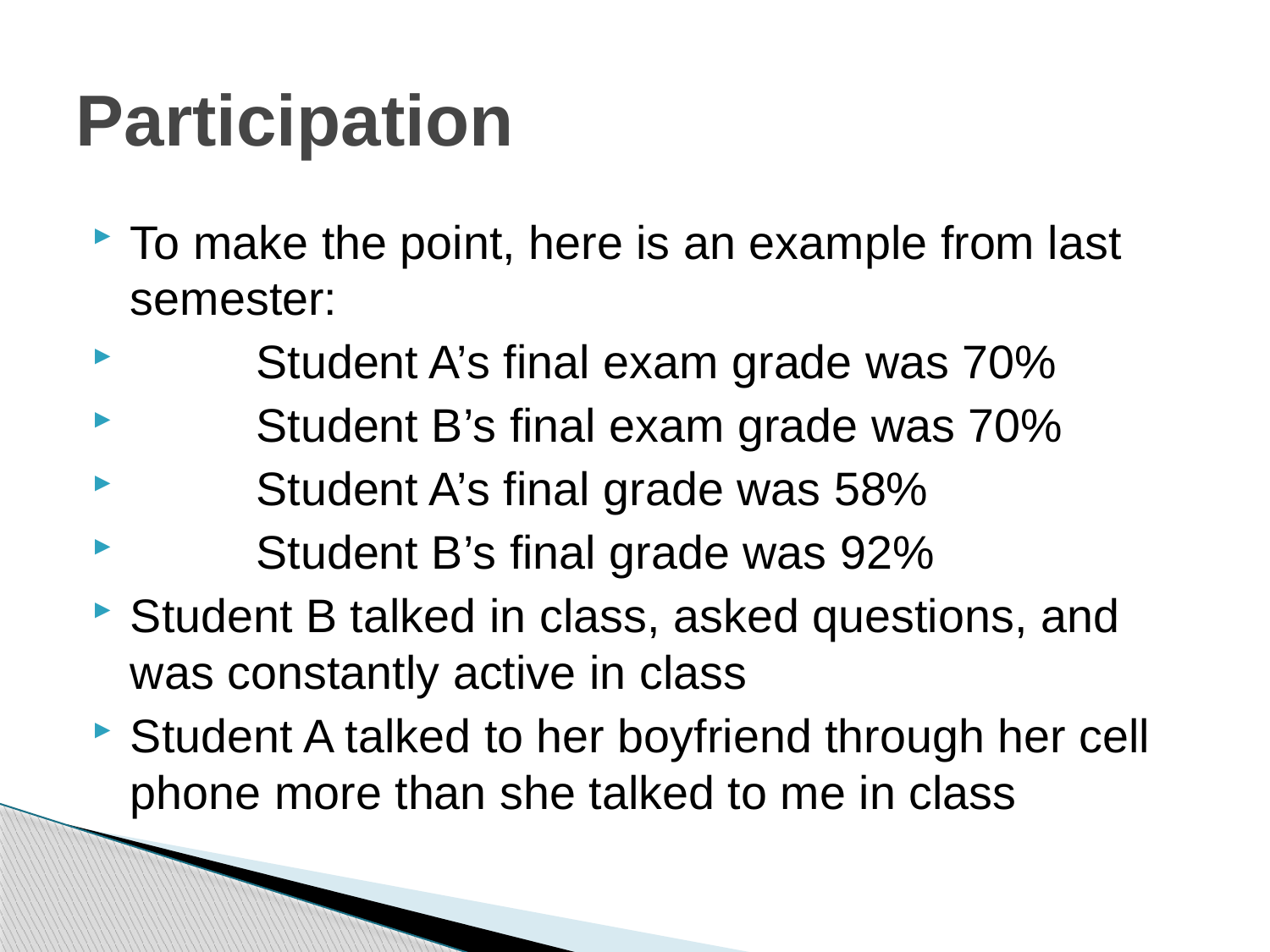

# Participation
To make the point, here is an example from last semester:
		Student A’s final exam grade was 70%
		Student B’s final exam grade was 70%
		Student A’s final grade was 58%
		Student B’s final grade was 92%
Student B talked in class, asked questions, and was constantly active in class
Student A talked to her boyfriend through her cell phone more than she talked to me in class